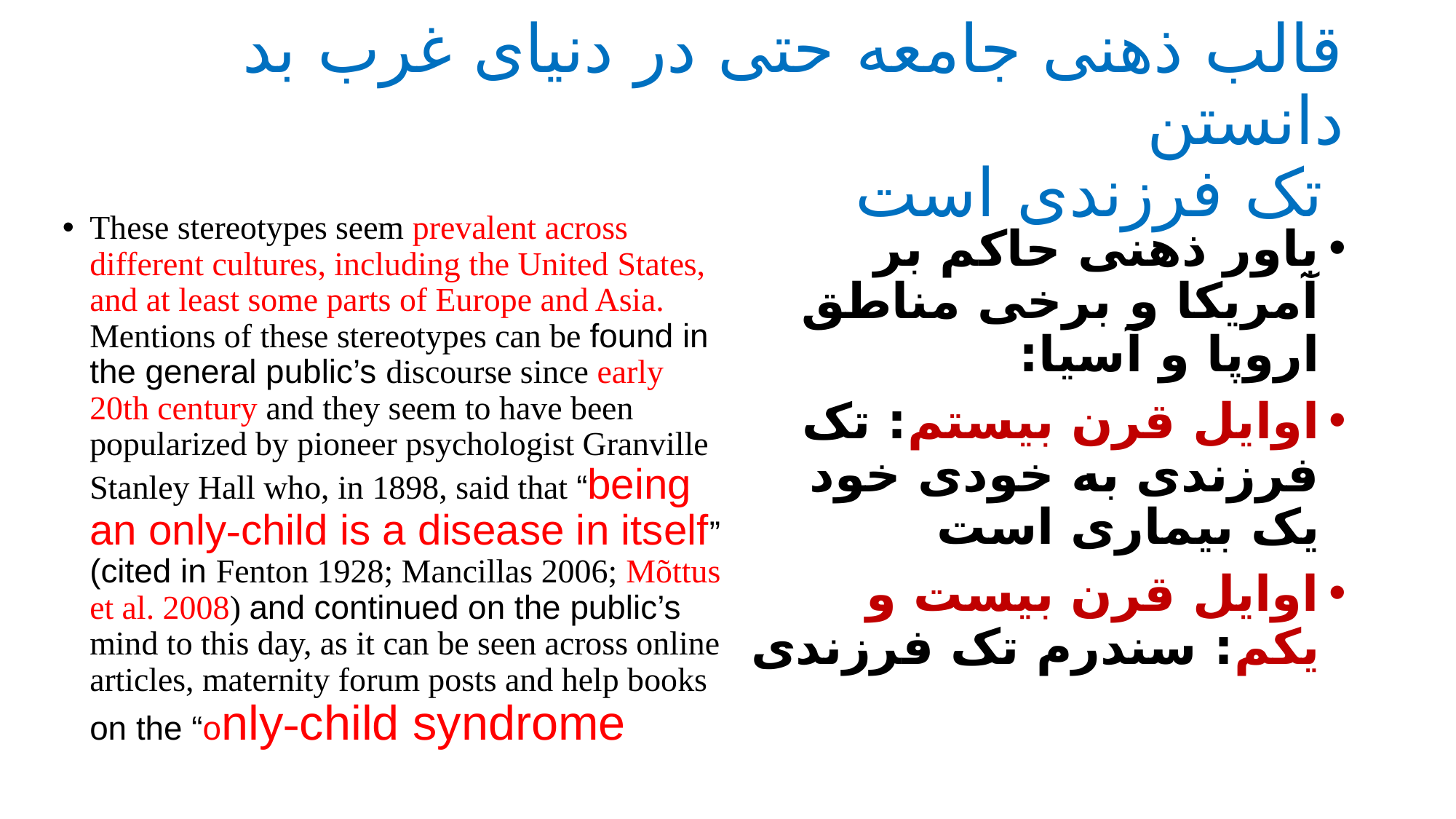

# قالب ذهنی جامعه حتی در دنیای غرب بد دانستن تک فرزندی است
These stereotypes seem prevalent across different cultures, including the United States, and at least some parts of Europe and Asia. Mentions of these stereotypes can be found in the general public’s discourse since early 20th century and they seem to have been popularized by pioneer psychologist Granville Stanley Hall who, in 1898, said that “being an only-child is a disease in itself” (cited in Fenton 1928; Mancillas 2006; Mõttus et al. 2008) and continued on the public’s mind to this day, as it can be seen across online articles, maternity forum posts and help books on the “only-child syndrome
باور ذهنی حاکم بر آمریکا و برخی مناطق اروپا و آسیا:
اوایل قرن بیستم: تک فرزندی به خودی خود یک بیماری است
اوایل قرن بیست و یکم: سندرم تک فرزندی